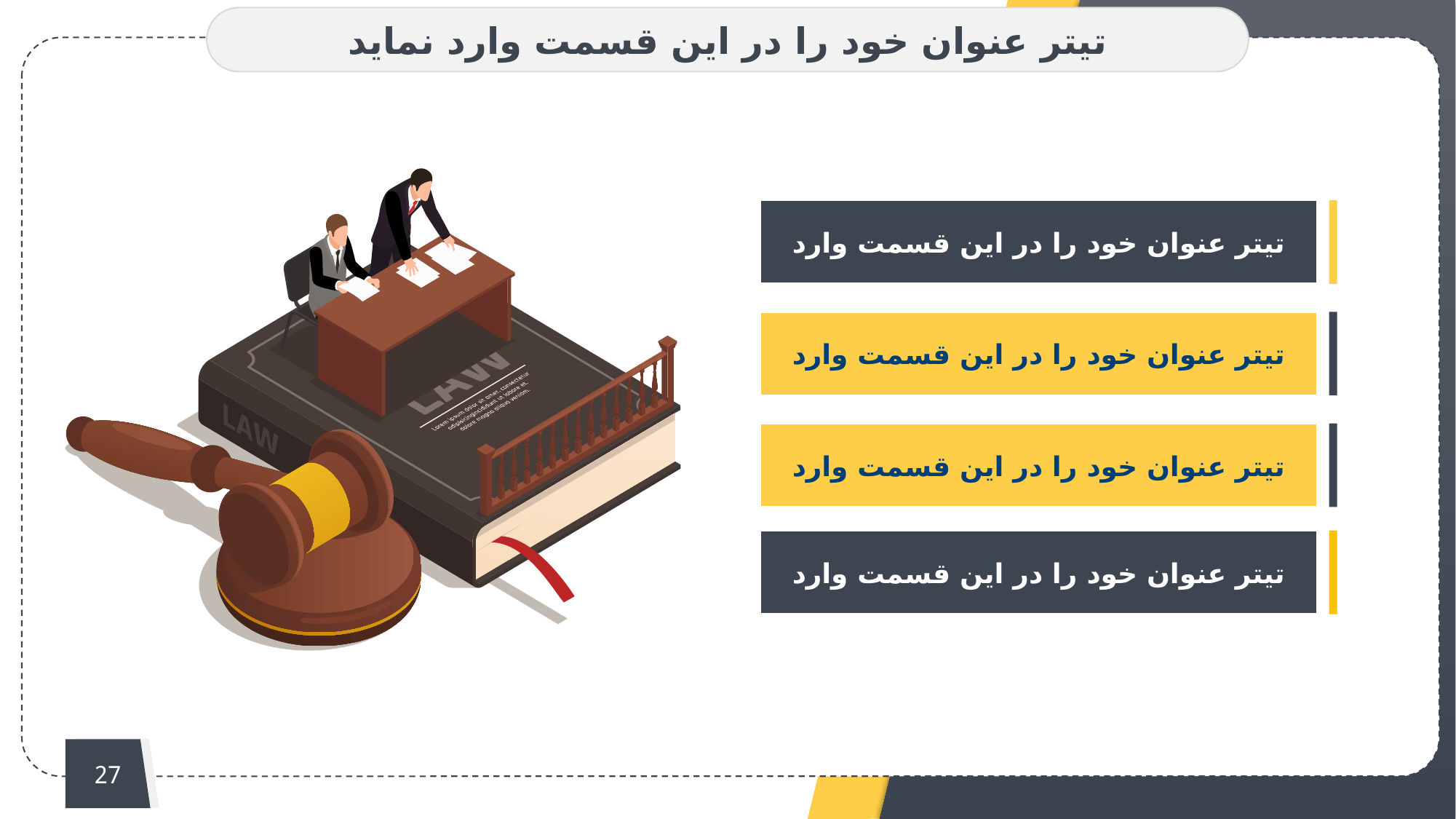

تیتر عنوان خود را در این قسمت وارد نماید

تیتر عنوان خود را در این قسمت وارد

تیتر عنوان خود را در این قسمت وارد

تیتر عنوان خود را در این قسمت وارد

تیتر عنوان خود را در این قسمت وارد

27